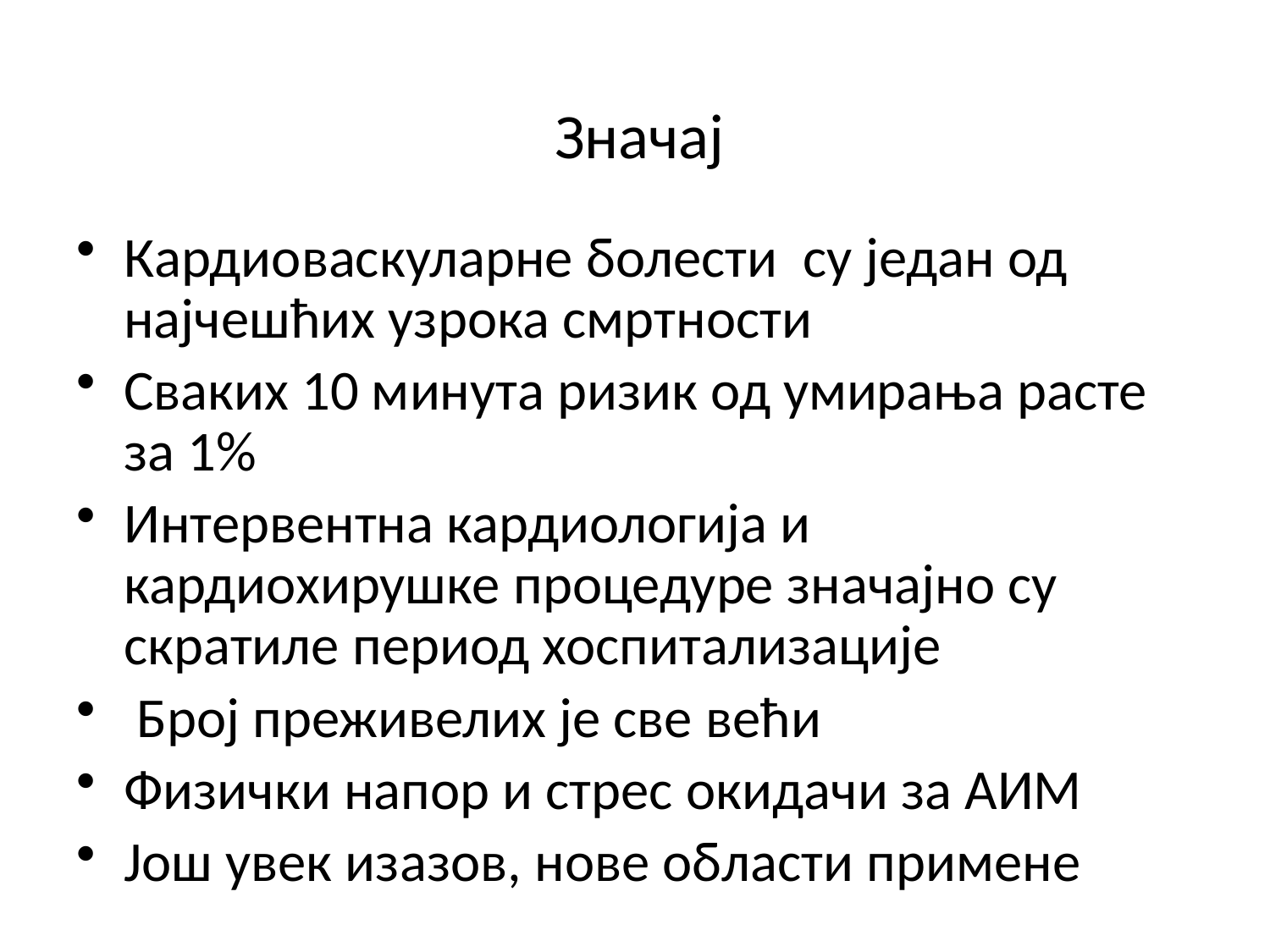

# Значај
Кардиоваскуларне болести  су један од најчешћих узрока смртности
Сваких 10 минута ризик од умирања расте за 1%
Интервентна кардиологија и кардиохирушке процедуре значајно су скратиле период хоспитализације
 Број преживелих је све већи
Физички напор и стрес окидачи за АИМ
Још увек изазов, нове области примене